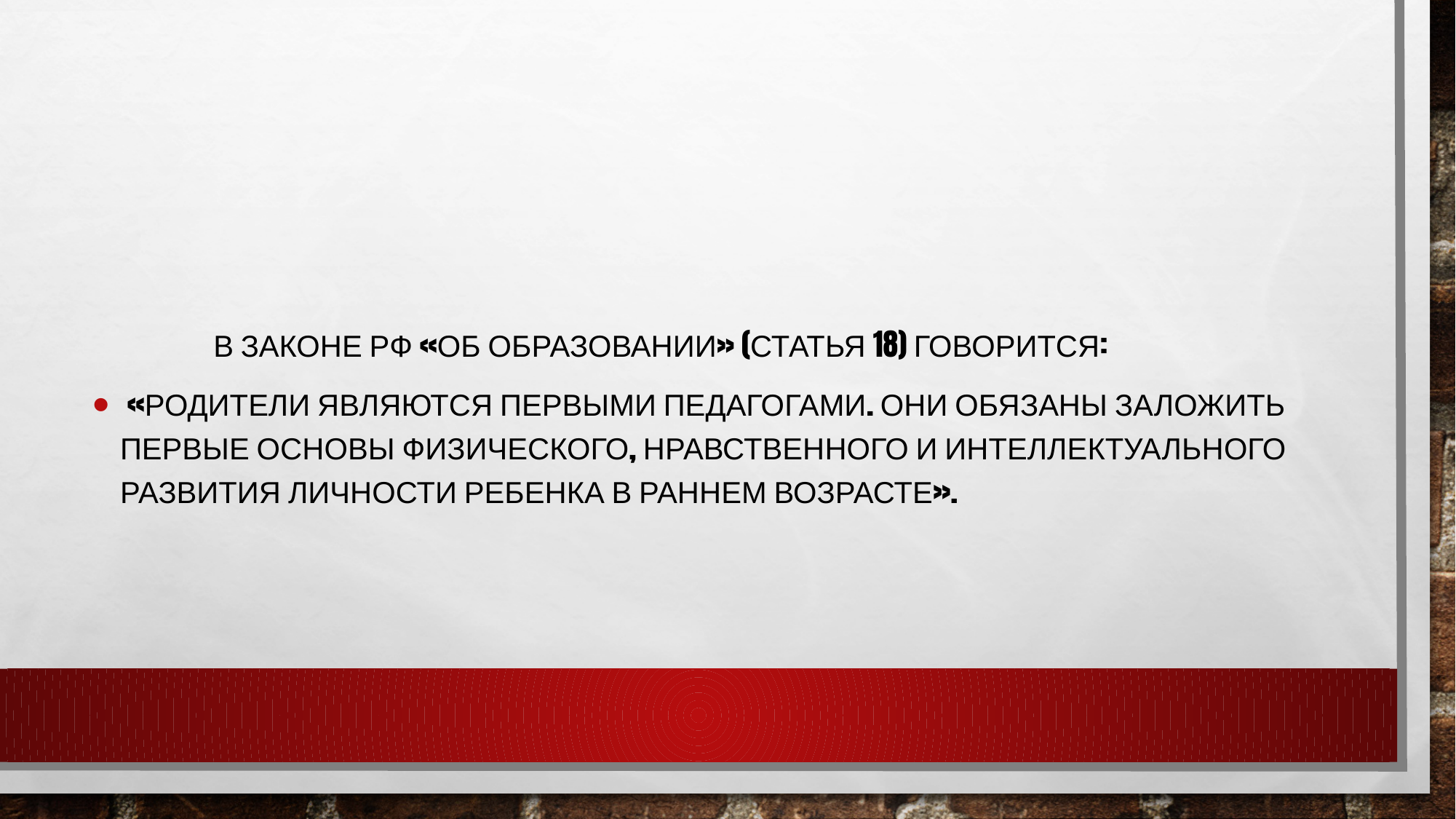

#
                 В законе РФ «Об образовании» (статья 18) говорится:
 «Родители являются первыми педагогами. Они обязаны заложить первые основы физического, нравственного и интеллектуального развития личности ребенка в раннем возрасте».